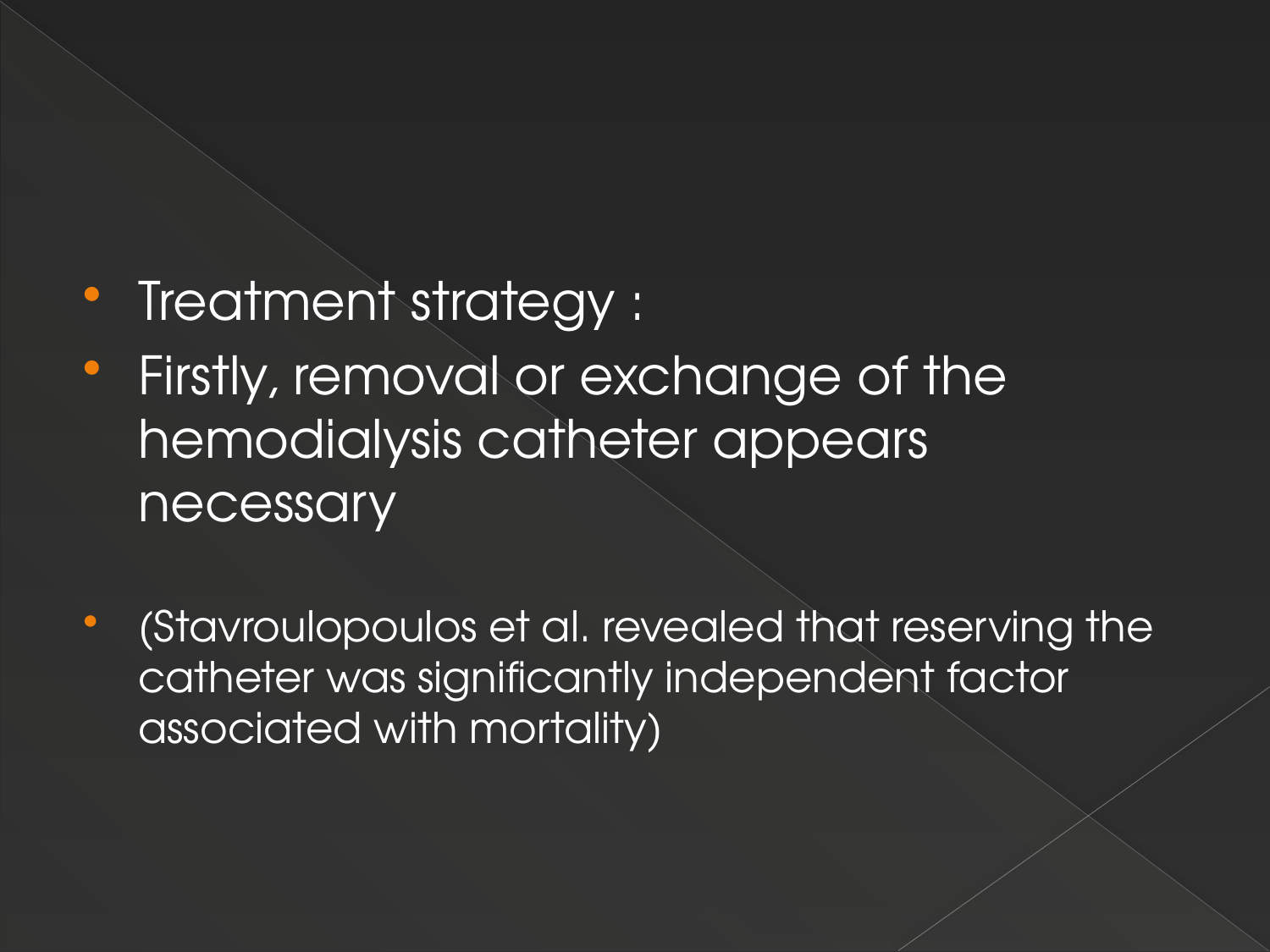

#
Treatment strategy :
Firstly, removal or exchange of the hemodialysis catheter appears necessary

(Stavroulopoulos et al. revealed that reserving the catheter was significantly independent factor associated with mortality)